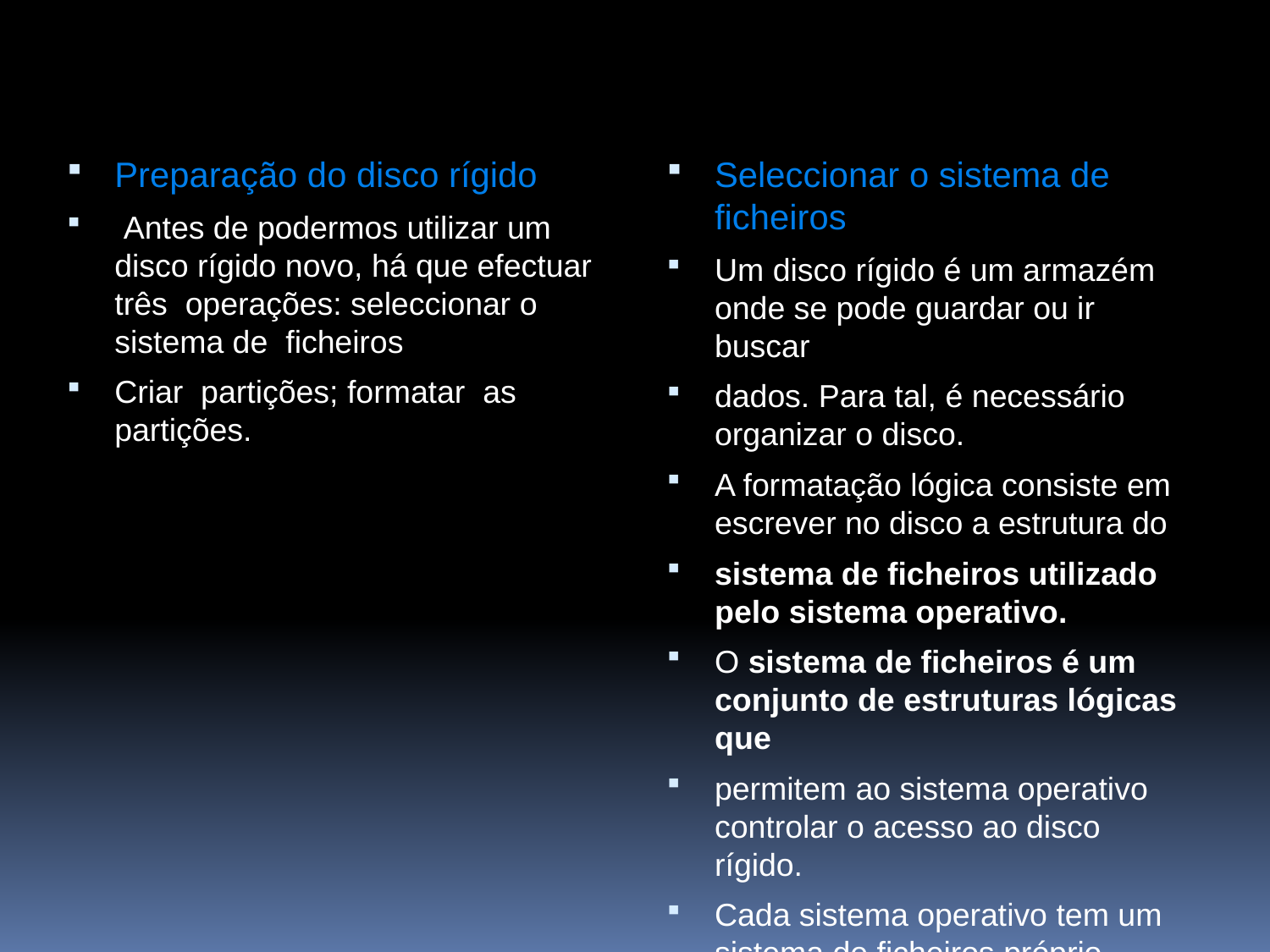

Preparação do disco rígido
 Antes de podermos utilizar um disco rígido novo, há que efectuar três  operações: seleccionar o sistema de  ficheiros
Criar  partições; formatar  as partições.
Seleccionar o sistema de ficheiros
Um disco rígido é um armazém onde se pode guardar ou ir buscar
dados. Para tal, é necessário organizar o disco.
A formatação lógica consiste em escrever no disco a estrutura do
sistema de ficheiros utilizado pelo sistema operativo.
O sistema de ficheiros é um conjunto de estruturas lógicas que
permitem ao sistema operativo controlar o acesso ao disco rígido.
Cada sistema operativo tem um sistema de ficheiros próprio